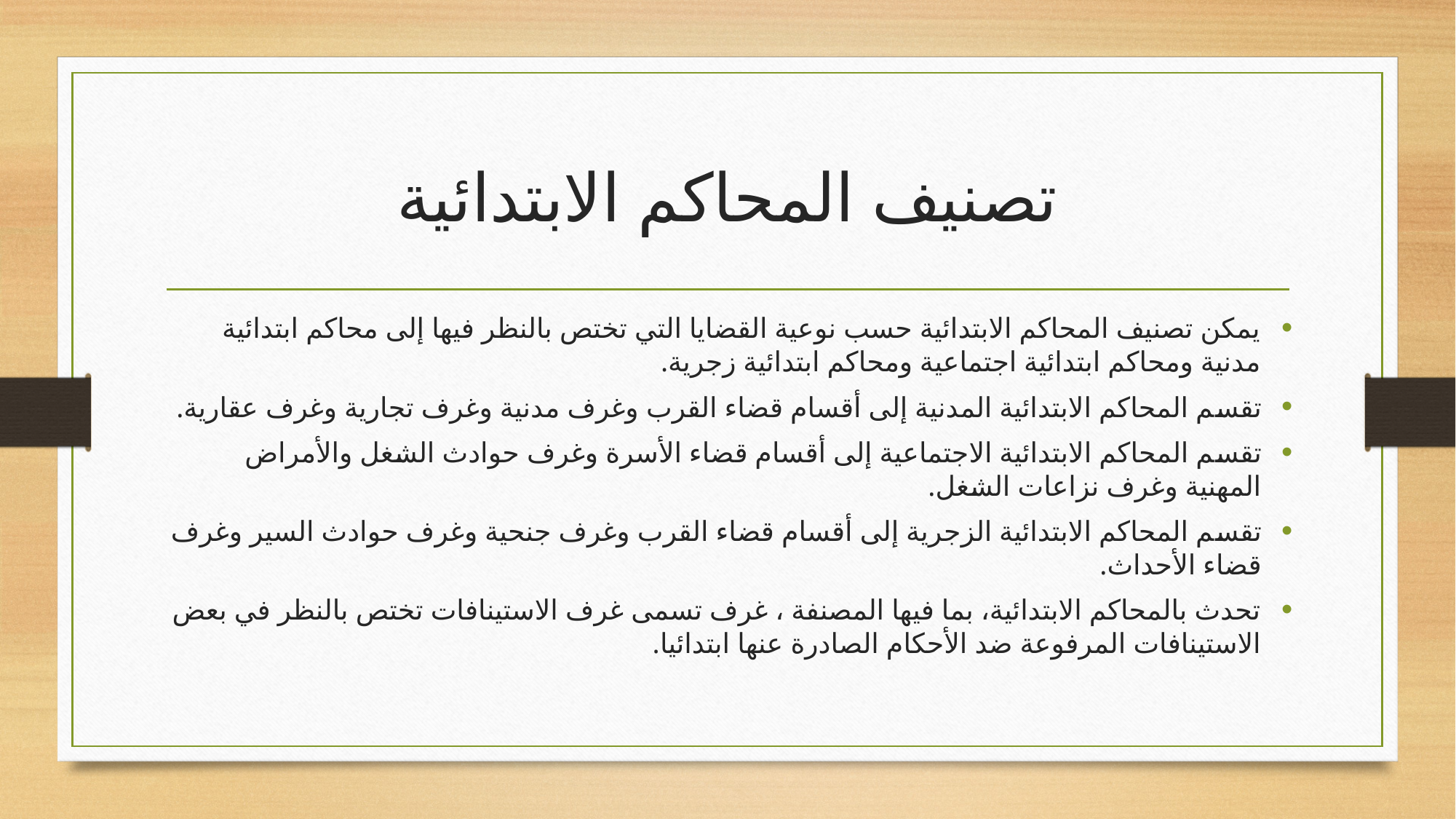

# تصنيف المحاكم الابتدائية
يمكن تصنيف المحاكم الابتدائية حسب نوعية القضايا التي تختص بالنظر فيها إلى محاكم ابتدائية مدنية ومحاكم ابتدائية اجتماعية ومحاكم ابتدائية زجرية.
تقسم المحاكم الابتدائية المدنية إلى أقسام قضاء القرب وغرف مدنية وغرف تجارية وغرف عقارية.
تقسم المحاكم الابتدائية الاجتماعية إلى أقسام قضاء الأسرة وغرف حوادث الشغل والأمراض المهنية وغرف نزاعات الشغل.
تقسم المحاكم الابتدائية الزجرية إلى أقسام قضاء القرب وغرف جنحية وغرف حوادث السير وغرف قضاء الأحداث.
تحدث بالمحاكم الابتدائية، بما فيها المصنفة ، غرف تسمى غرف الاستينافات تختص بالنظر في بعض الاستينافات المرفوعة ضد الأحكام الصادرة عنها ابتدائيا.